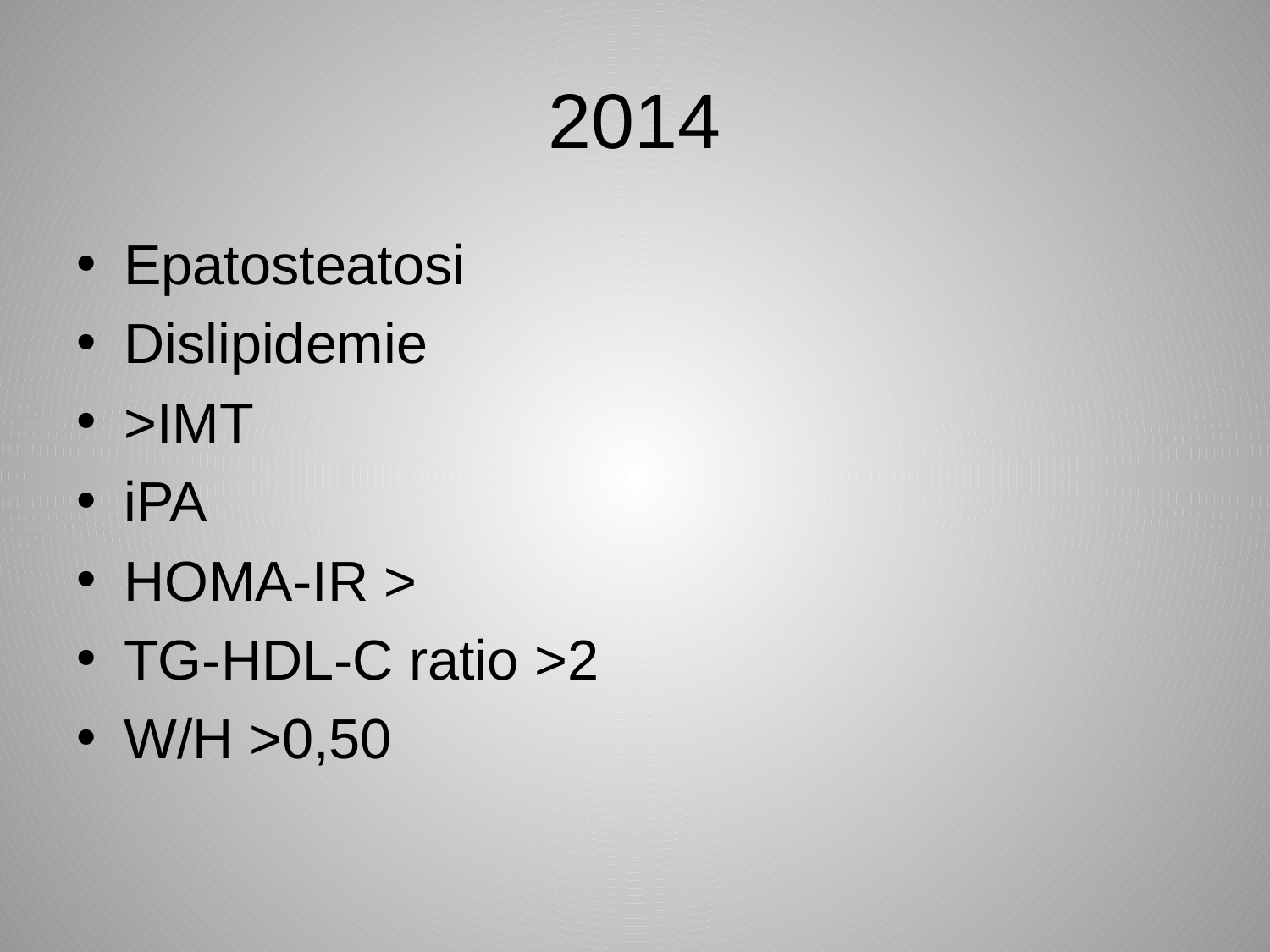

# 2014
Epatosteatosi
Dislipidemie
>IMT
iPA
HOMA-IR >
TG-HDL-C ratio >2
W/H >0,50